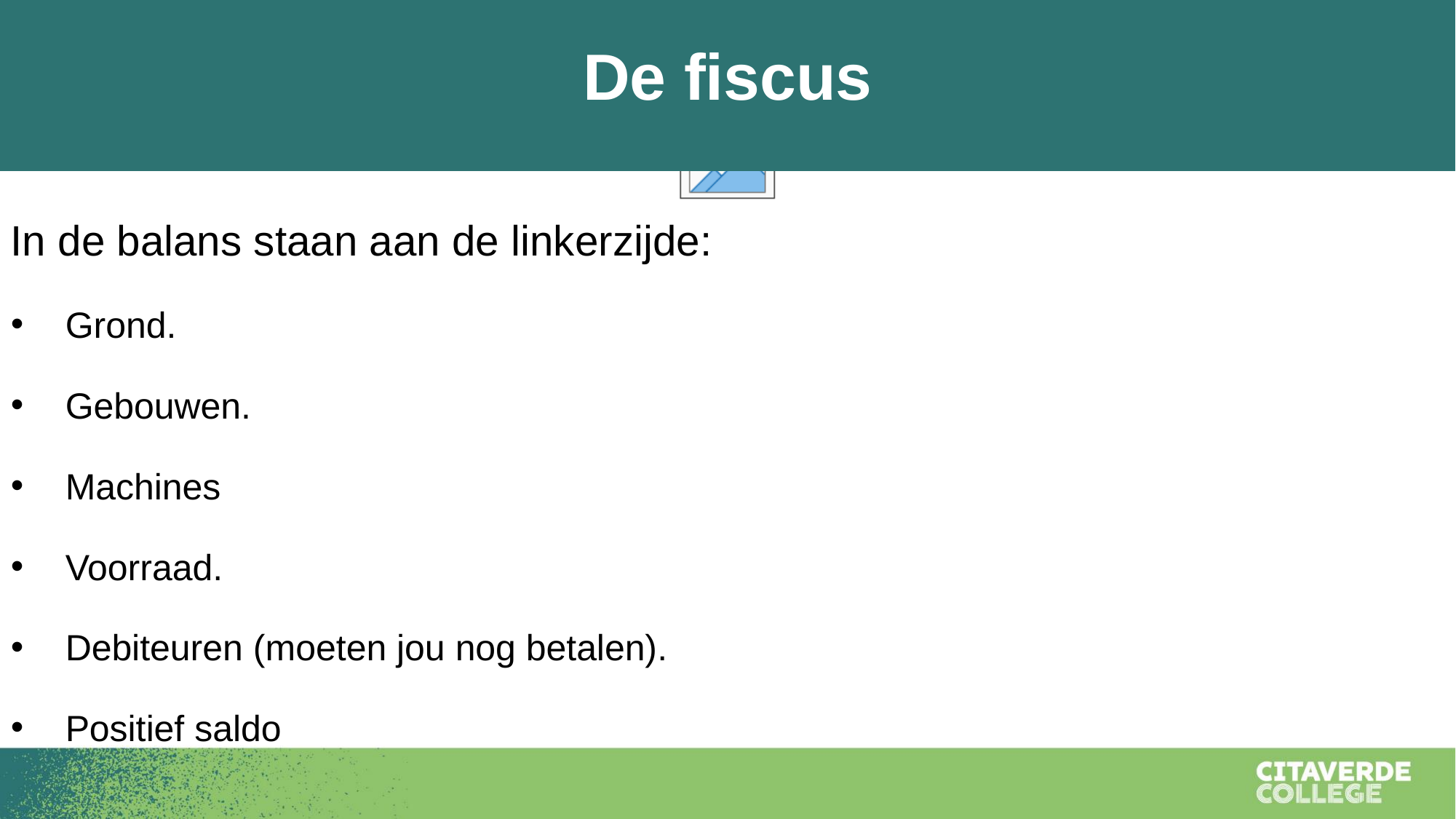

De fiscus
In de balans staan aan de linkerzijde:
Grond.
Gebouwen.
Machines
Voorraad.
Debiteuren (moeten jou nog betalen).
Positief saldo